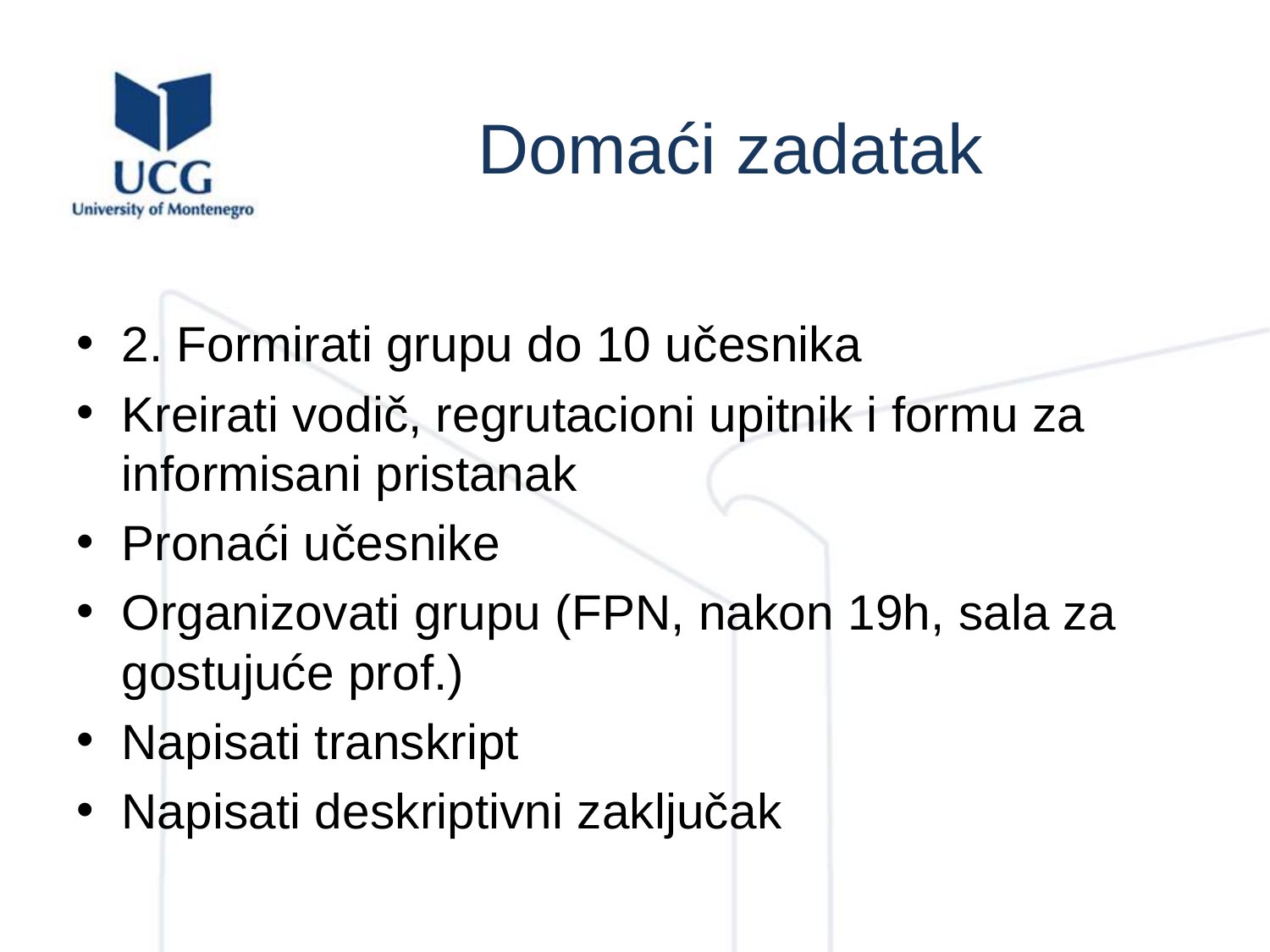

# Domaći zadatak
2. Formirati grupu do 10 učesnika
Kreirati vodič, regrutacioni upitnik i formu za informisani pristanak
Pronaći učesnike
Organizovati grupu (FPN, nakon 19h, sala za gostujuće prof.)
Napisati transkript
Napisati deskriptivni zaključak